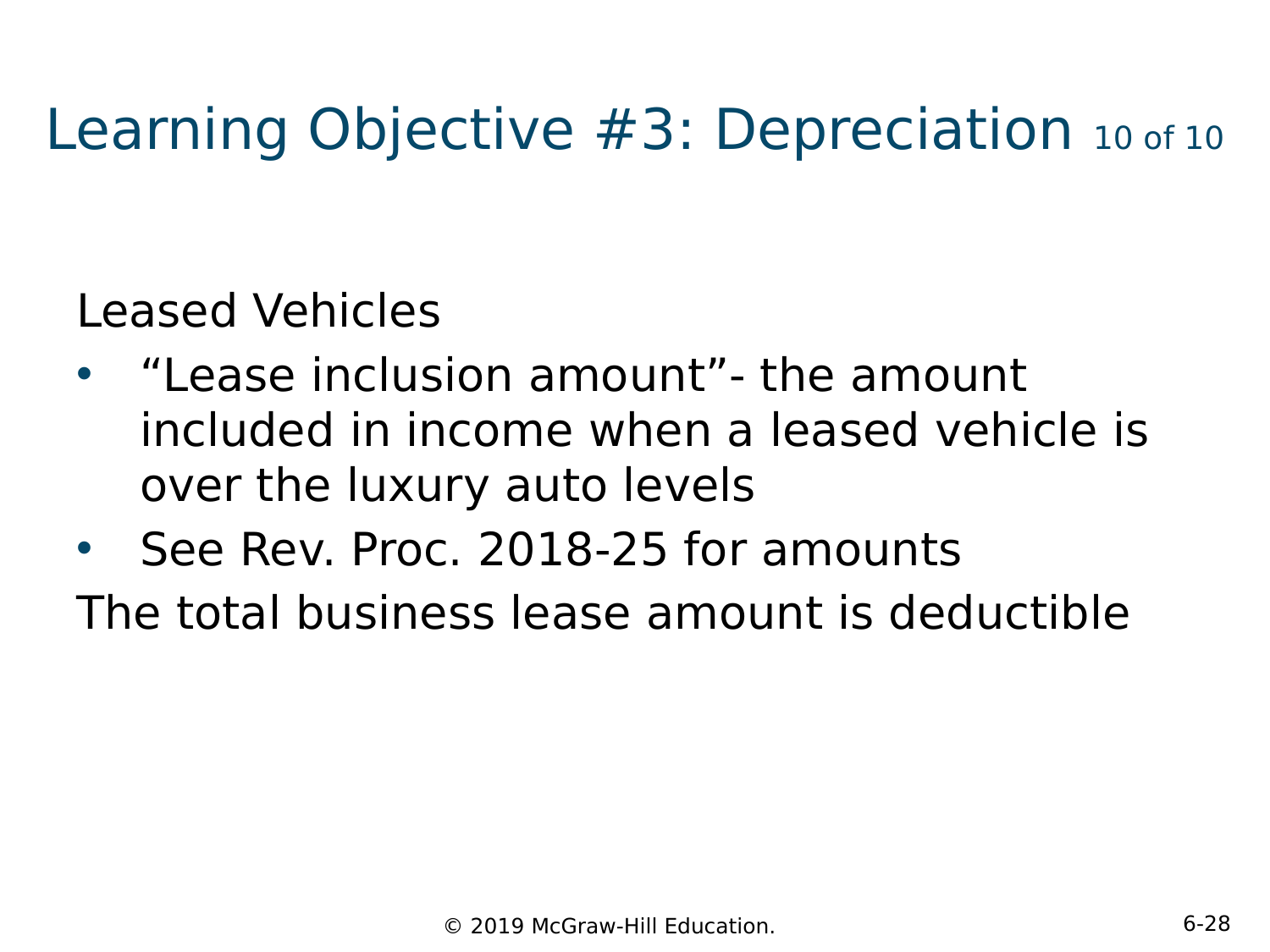

# Learning Objective #3: Depreciation 10 of 10
Leased Vehicles
“Lease inclusion amount”- the amount included in income when a leased vehicle is over the luxury auto levels
See Rev. Proc. 2018-25 for amounts
The total business lease amount is deductible